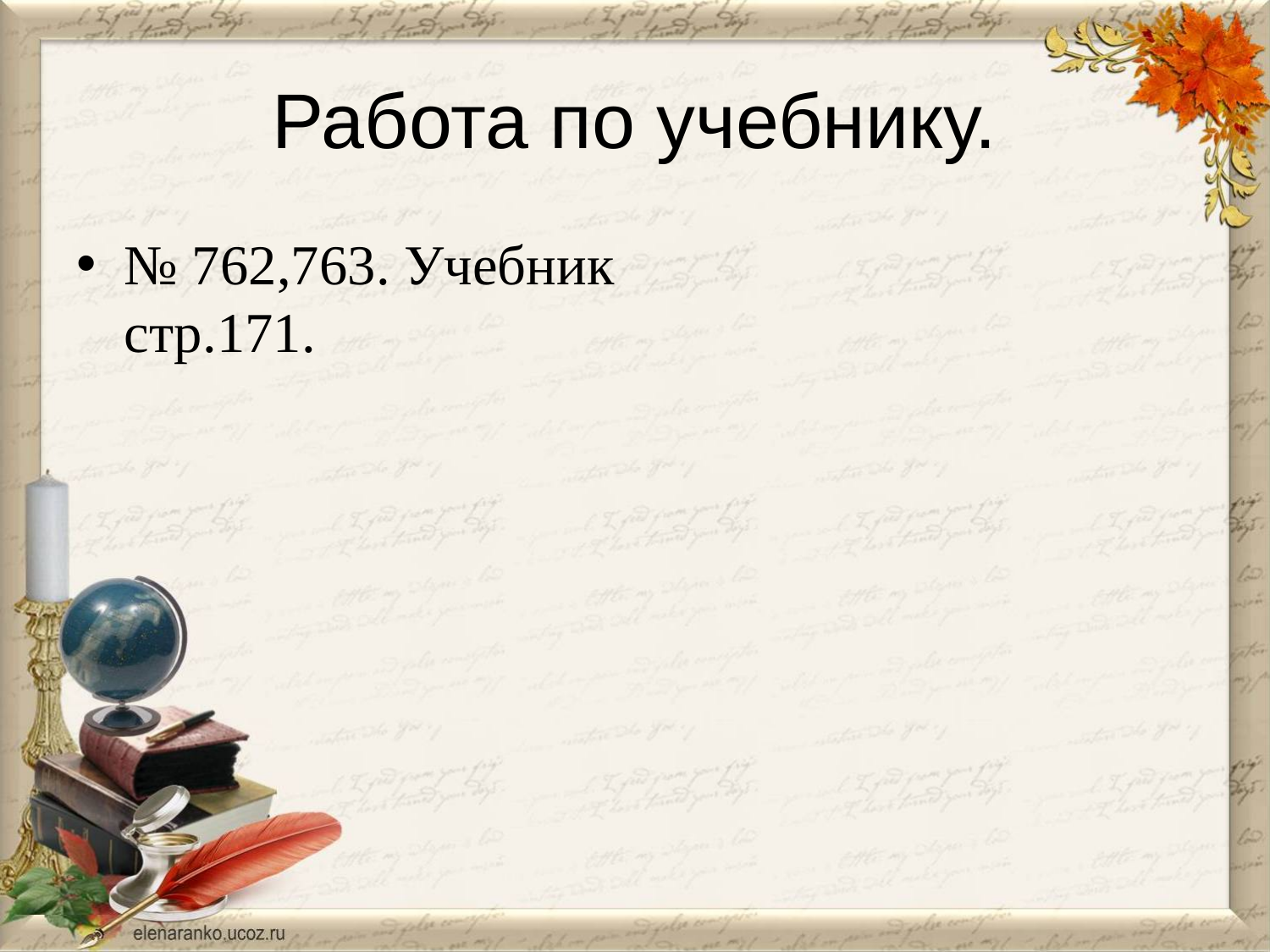

# Работа по учебнику.
№ 762,763. Учебник стр.171.